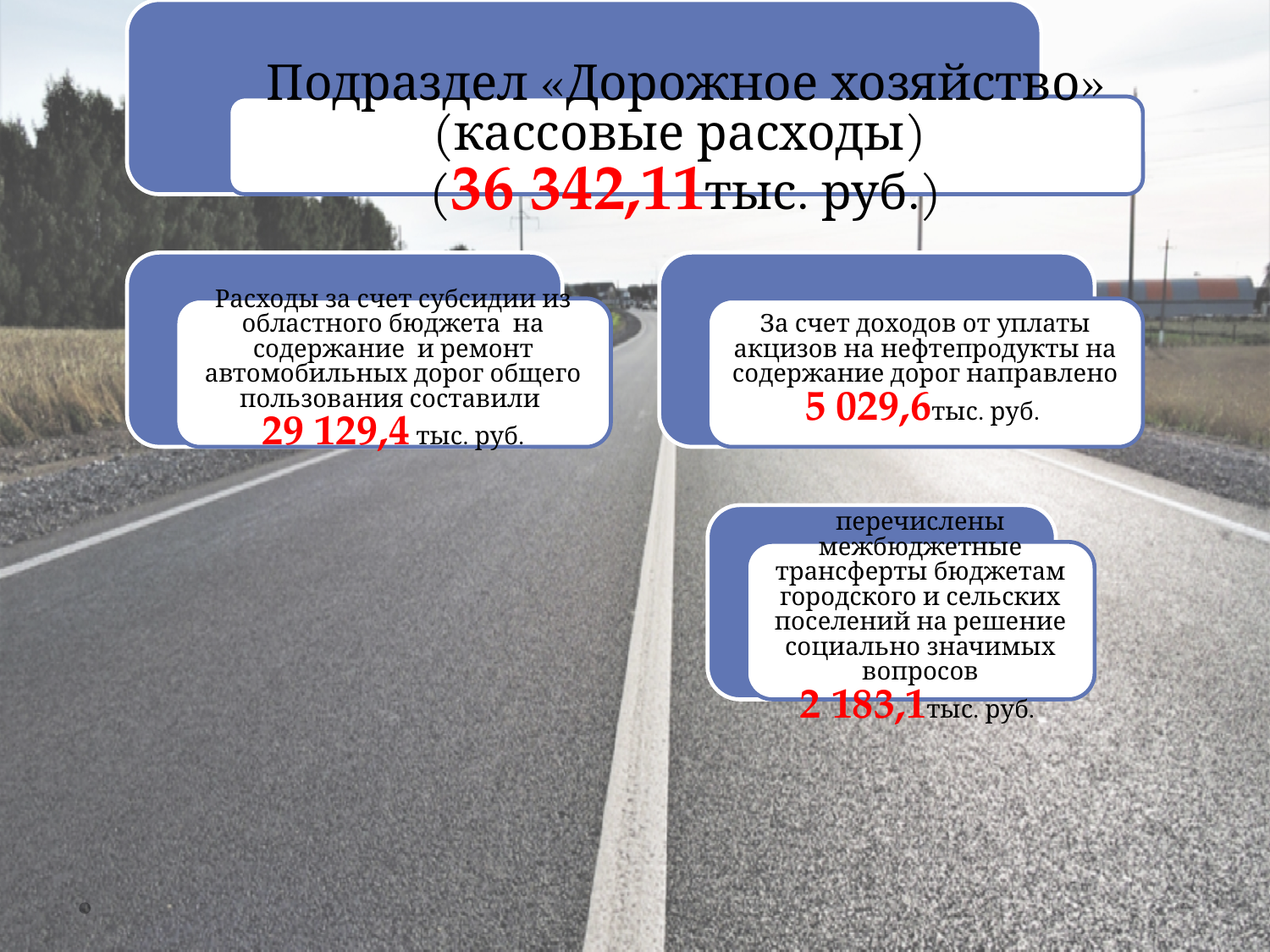

Подраздел «Дорожное хозяйство»
(кассовые расходы)
(36 342,11тыс. руб.)
Расходы за счет субсидии из областного бюджета  на содержание  и ремонт автомобильных дорог общего пользования составили
29 129,4 тыс. руб.
За счет доходов от уплаты акцизов на нефтепродукты на содержание дорог направлено
5 029,6тыс. руб.
перечислены межбюджетные трансферты бюджетам городского и сельских поселений на решение социально значимых вопросов
2 183,1тыс. руб.
#